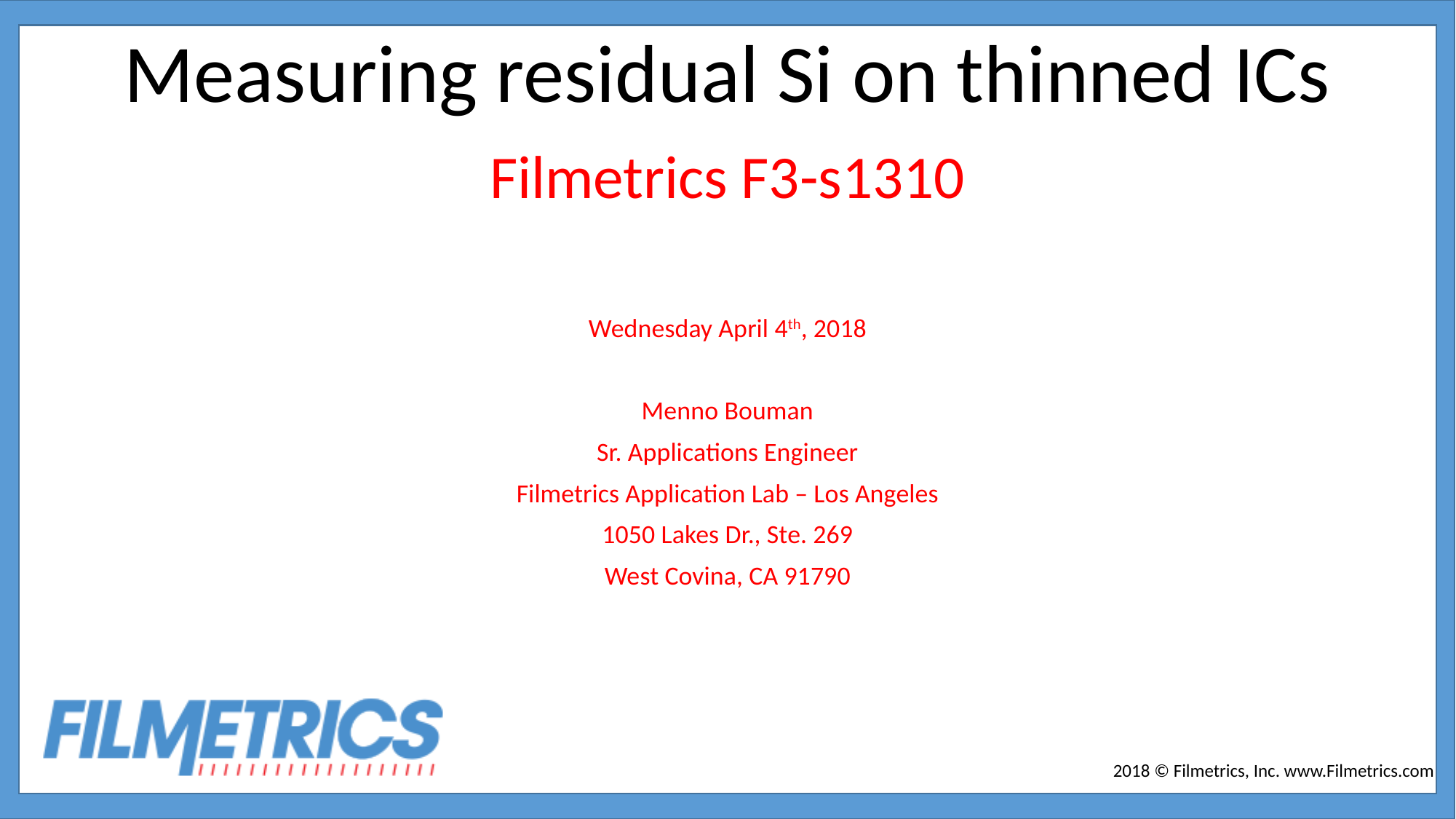

# Measuring residual Si on thinned ICs
Filmetrics F3-s1310

Wednesday April 4th, 2018

Menno Bouman
Sr. Applications Engineer
Filmetrics Application Lab – Los Angeles
1050 Lakes Dr., Ste. 269
West Covina, CA 91790